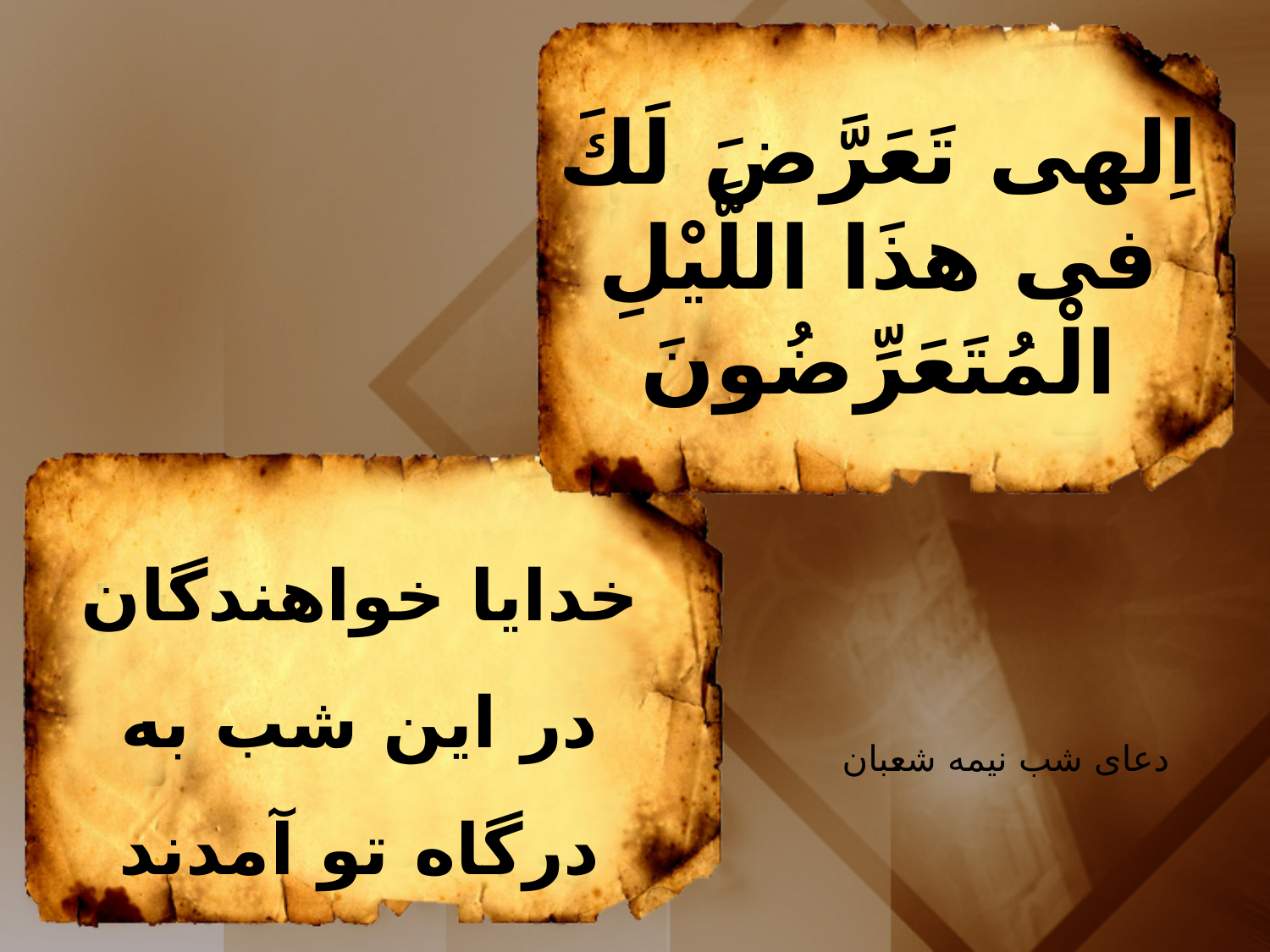

اِلهى تَعَرَّضَ لَكَ
فى هذَا اللَّيْلِ الْمُتَعَرِّضُونَ
خدايا خواهندگان در اين شب به درگاه تو آمدند